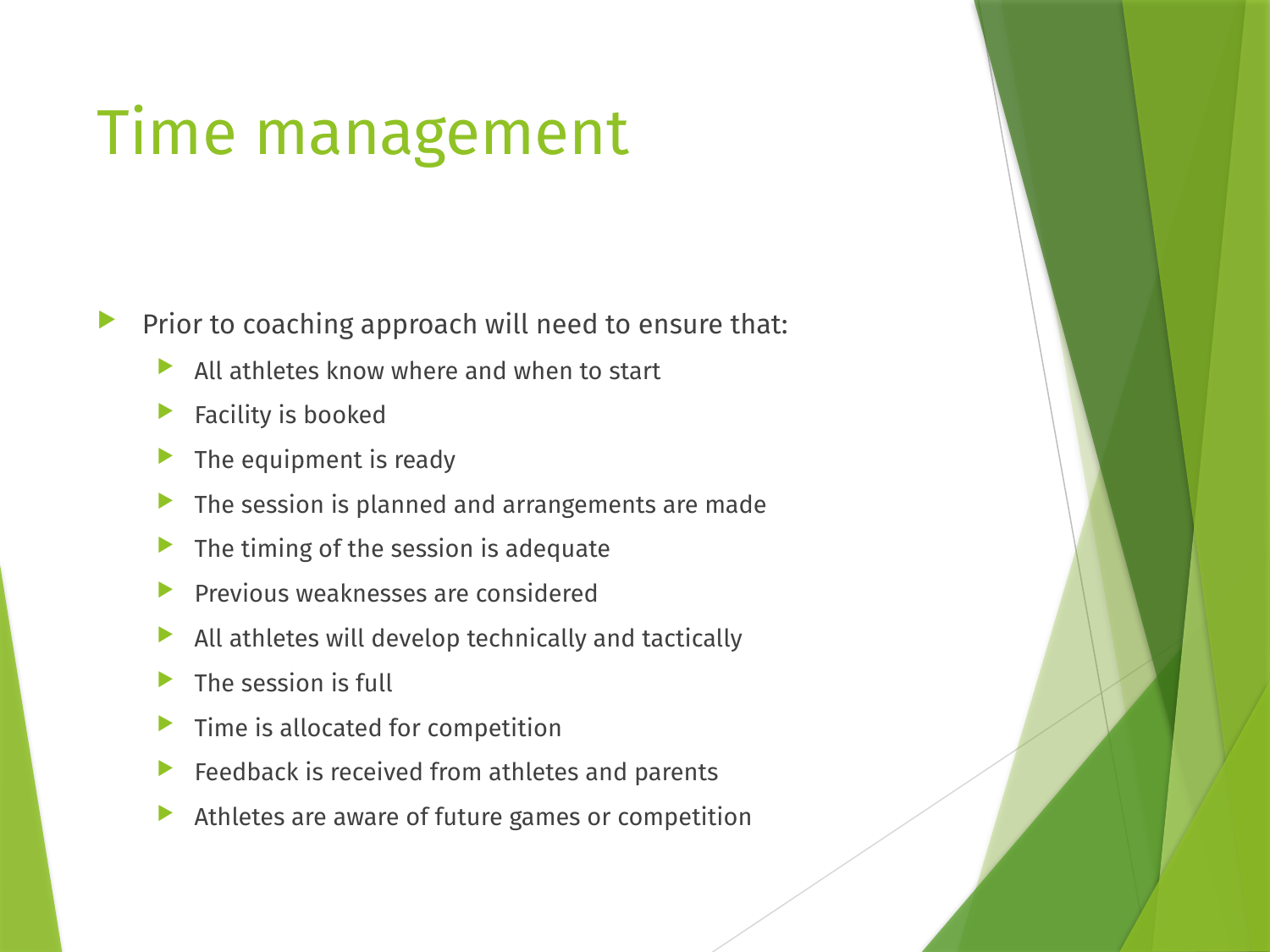

# Time management
Prior to coaching approach will need to ensure that:
All athletes know where and when to start
Facility is booked
The equipment is ready
The session is planned and arrangements are made
The timing of the session is adequate
Previous weaknesses are considered
All athletes will develop technically and tactically
The session is full
Time is allocated for competition
Feedback is received from athletes and parents
Athletes are aware of future games or competition